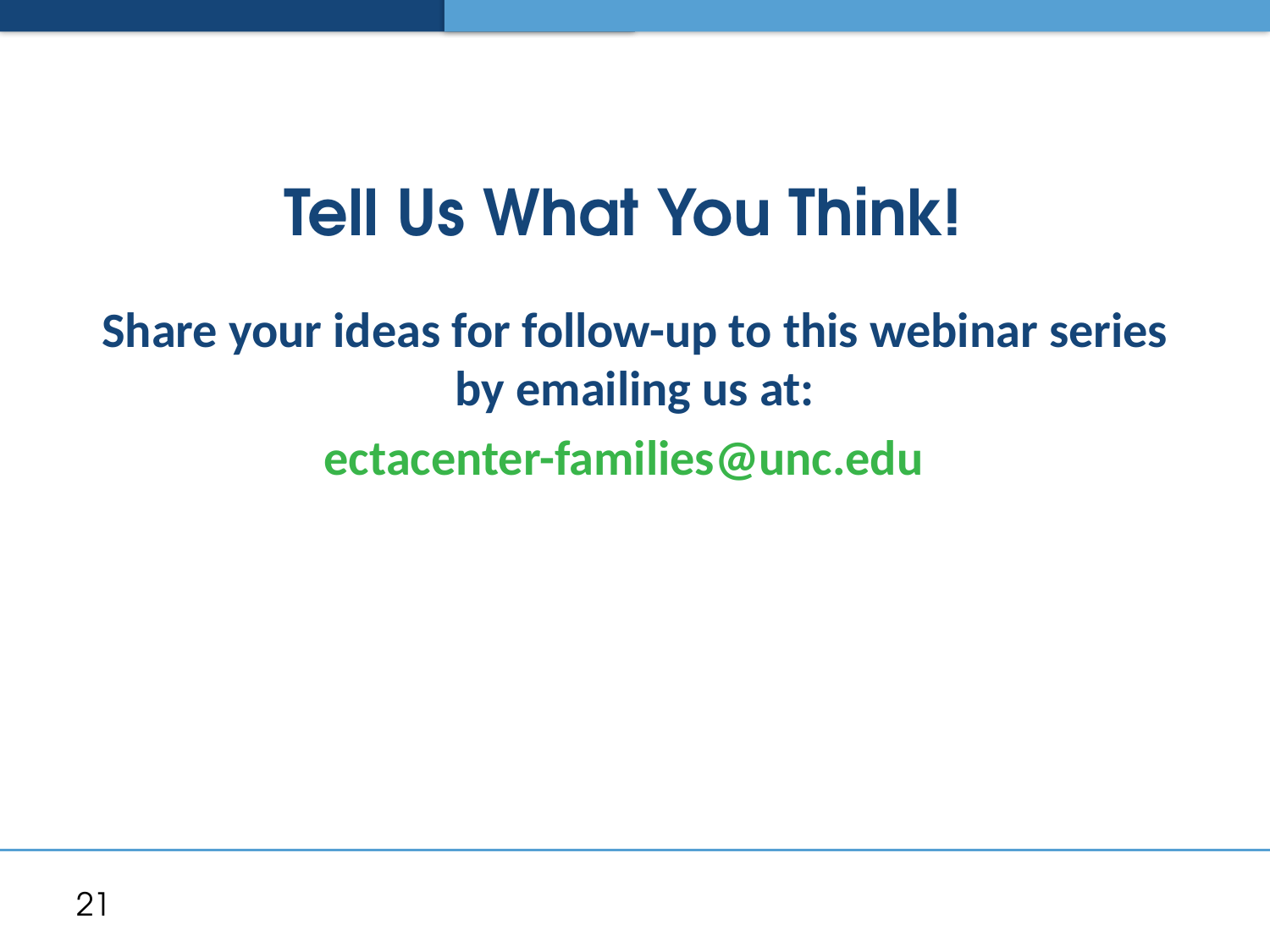

# Tell Us What You Think!

Share your ideas for follow-up to this webinar series by emailing us at:
ectacenter-families@unc.edu
21